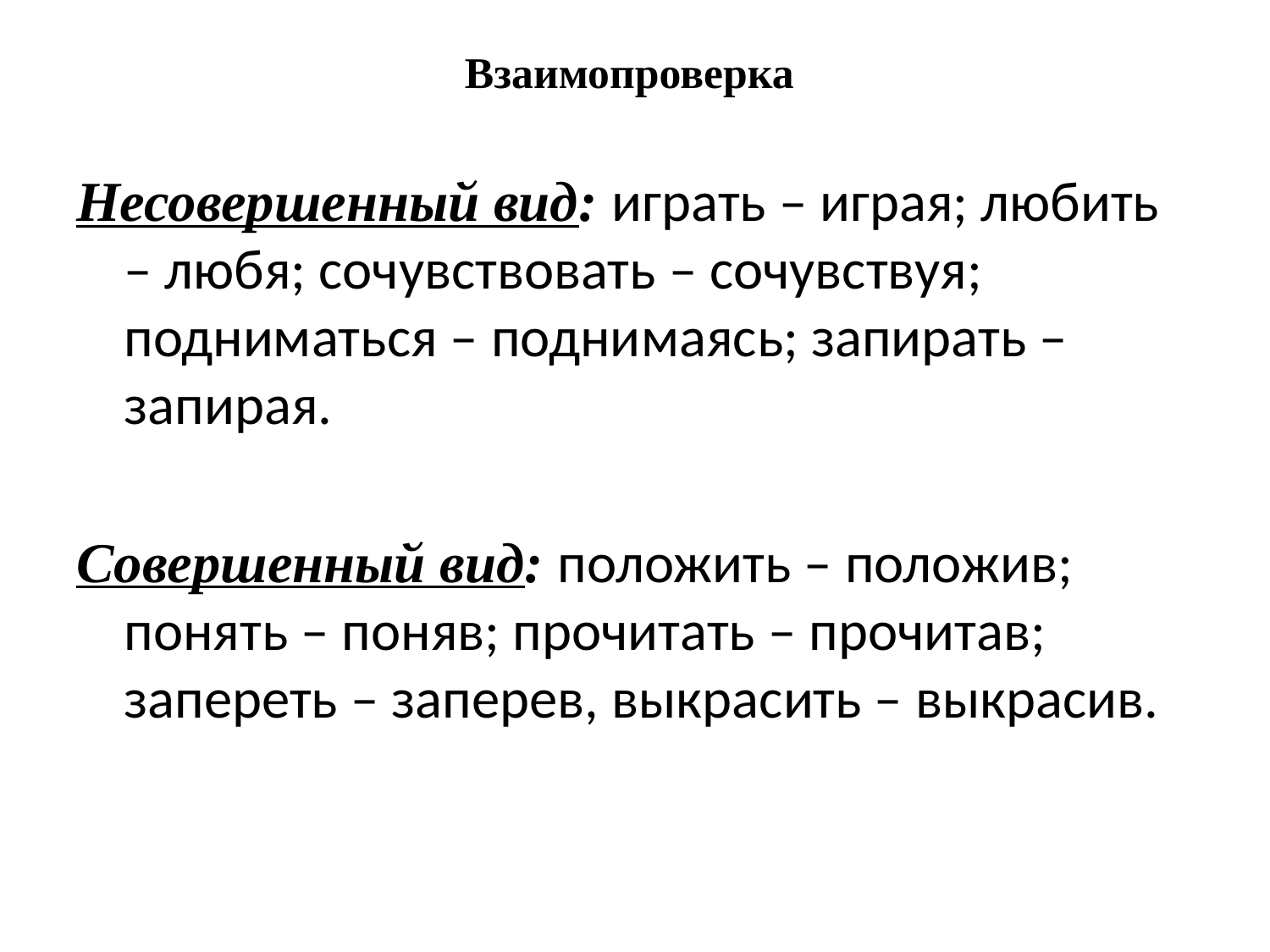

# Взаимопроверка
Несовершенный вид: играть – играя; любить – любя; сочувствовать – сочувствуя; подниматься – поднимаясь; запирать – запирая.

Совершенный вид: положить – положив; понять – поняв; прочитать – прочитав; запереть – заперев, выкрасить – выкрасив.